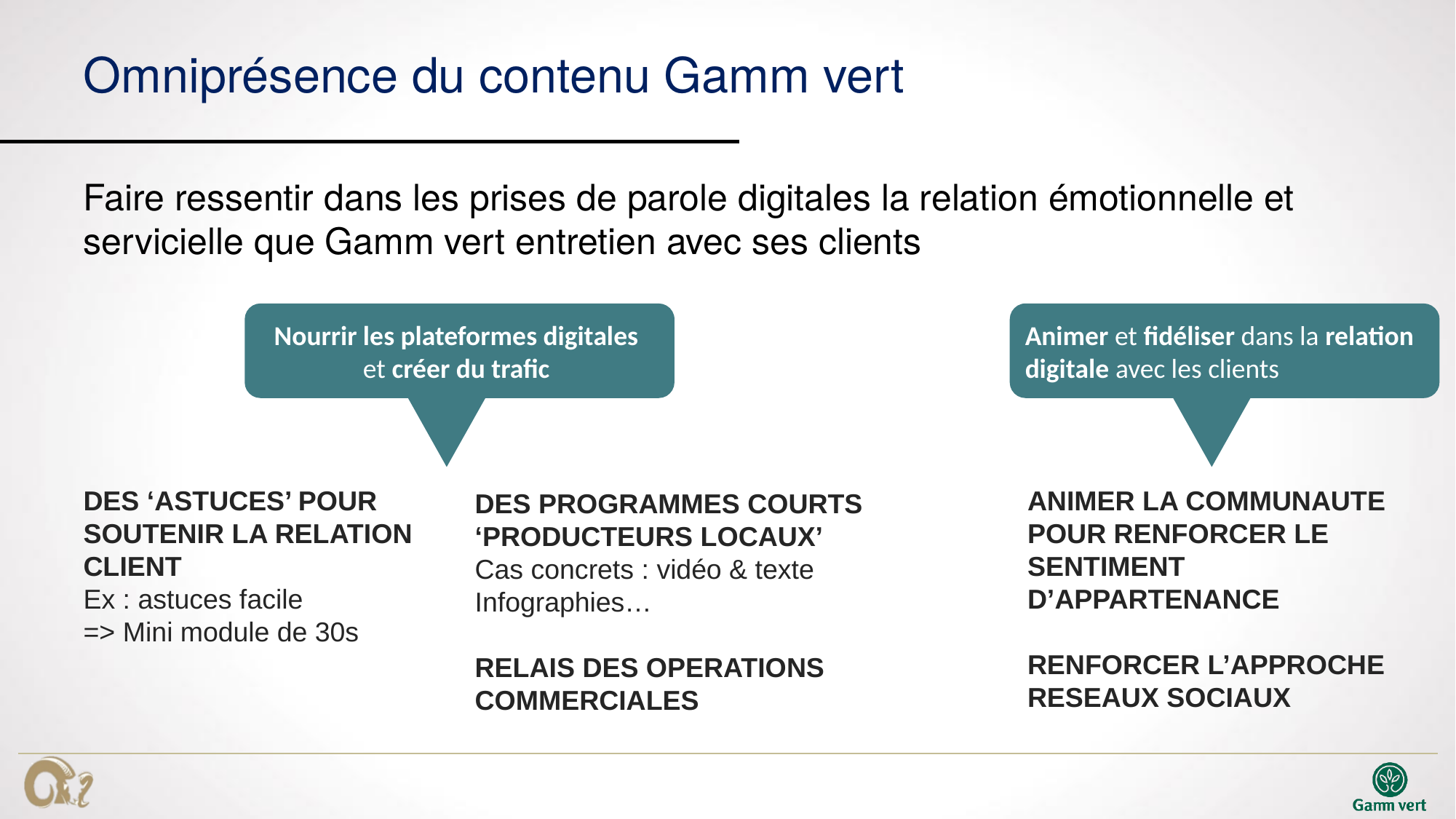

# Omniprésence du contenu Gamm vert
Faire ressentir dans les prises de parole digitales la relation émotionnelle et servicielle que Gamm vert entretien avec ses clients

Nourrir les plateformes digitales
et créer du trafic
Animer et fidéliser dans la relation digitale avec les clients

DES ‘ASTUCES’ POUR SOUTENIR LA RELATION CLIENT
Ex : astuces facile
=> Mini module de 30s
ANIMER LA COMMUNAUTE POUR RENFORCER LE SENTIMENT D’APPARTENANCE

RENFORCER L’APPROCHE RESEAUX SOCIAUX
DES PROGRAMMES COURTS ‘PRODUCTEURS LOCAUX’
Cas concrets : vidéo & texte
Infographies…
RELAIS DES OPERATIONS COMMERCIALES